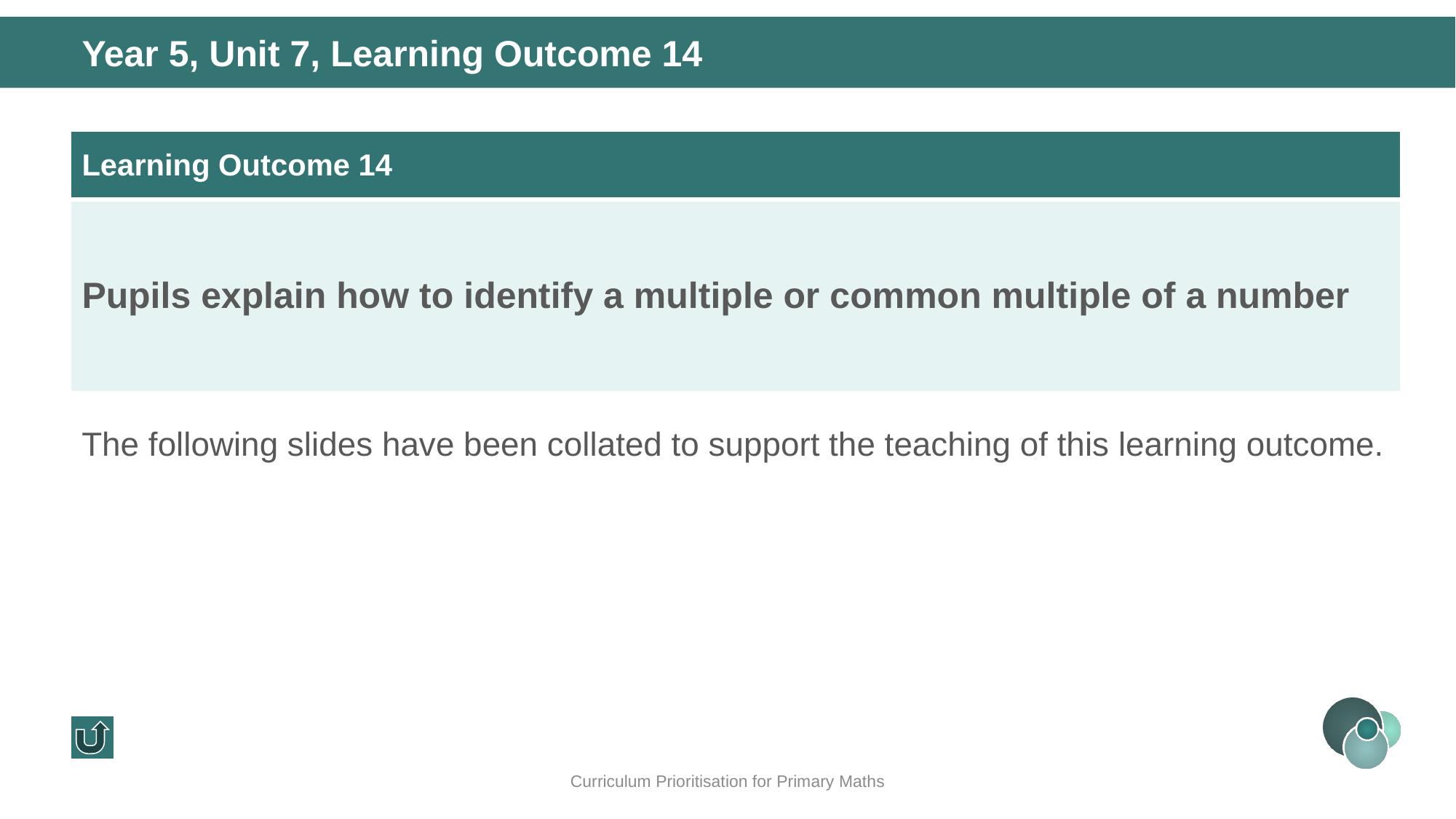

Year 5, Unit 7, Learning Outcome 14
| Learning Outcome 14 |
| --- |
| Pupils explain how to identify a multiple or common multiple of a number |
The following slides have been collated to support the teaching of this learning outcome.

Curriculum Prioritisation for Primary Maths